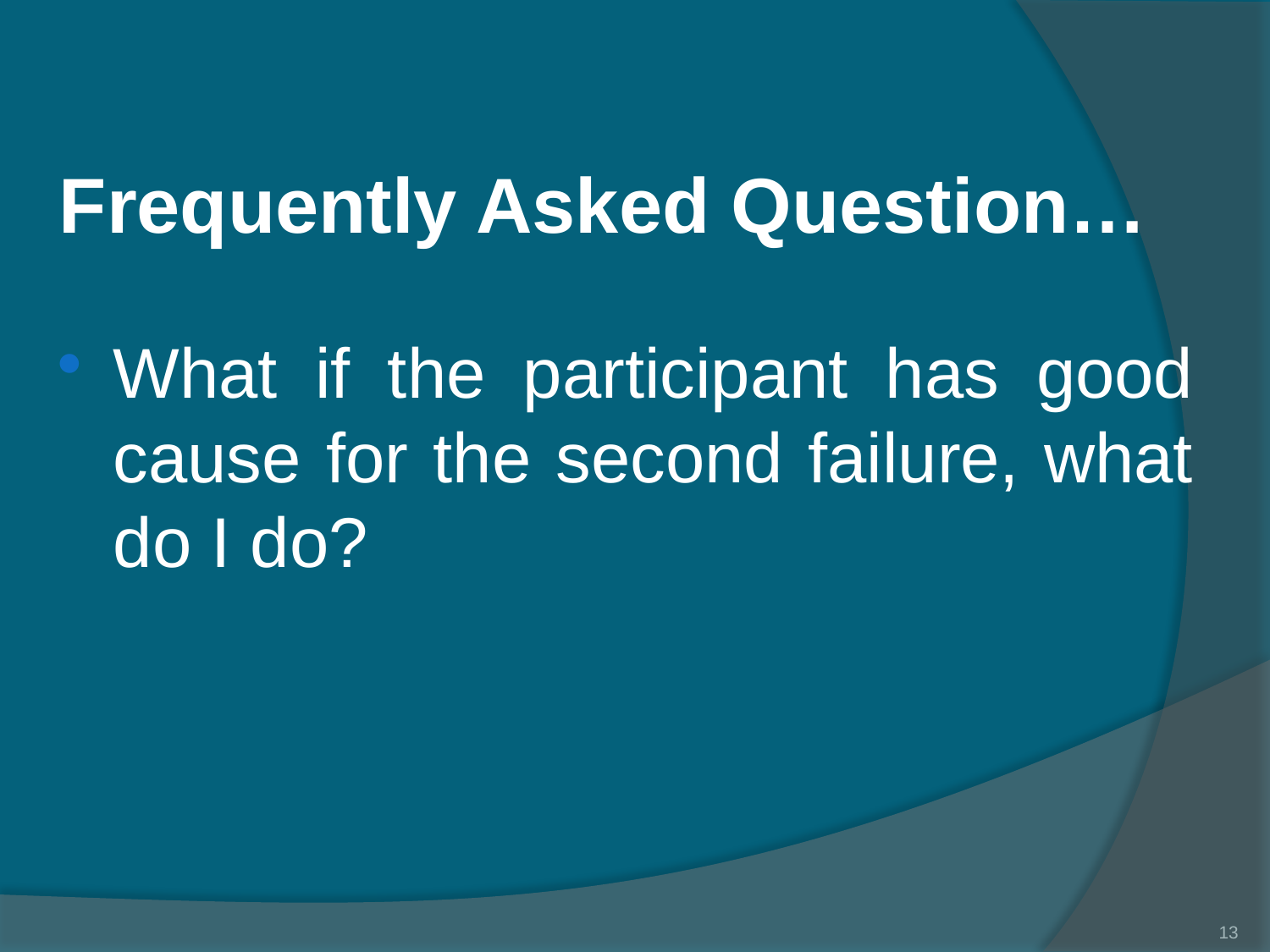

# Frequently Asked Question…
What if the participant has good cause for the second failure, what do I do?

13